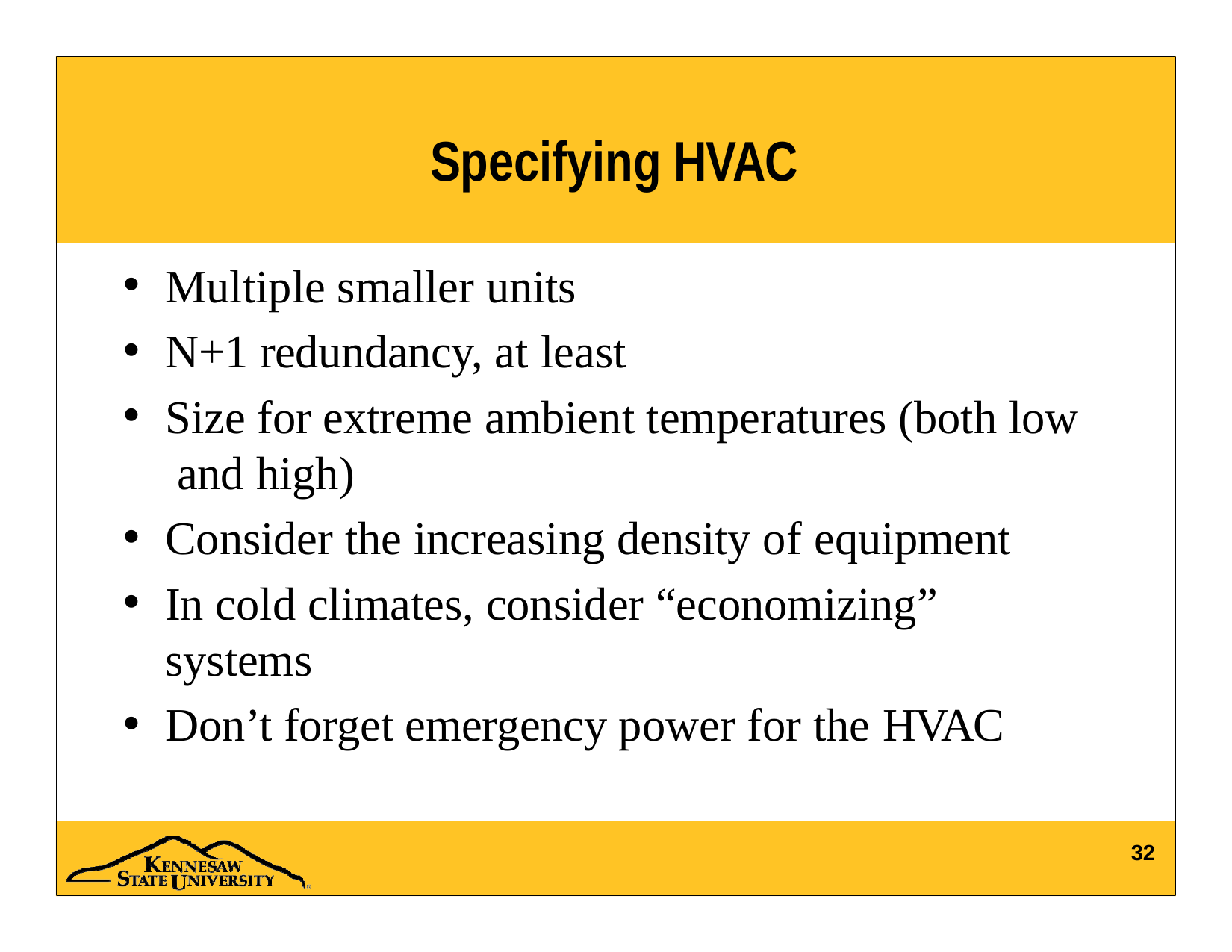

# Specifying HVAC
Multiple smaller units
N+1 redundancy, at least
Size for extreme ambient temperatures (both low  and high)
Consider the increasing density of equipment
In cold climates, consider “economizing” systems
Don’t forget emergency power for the HVAC

32